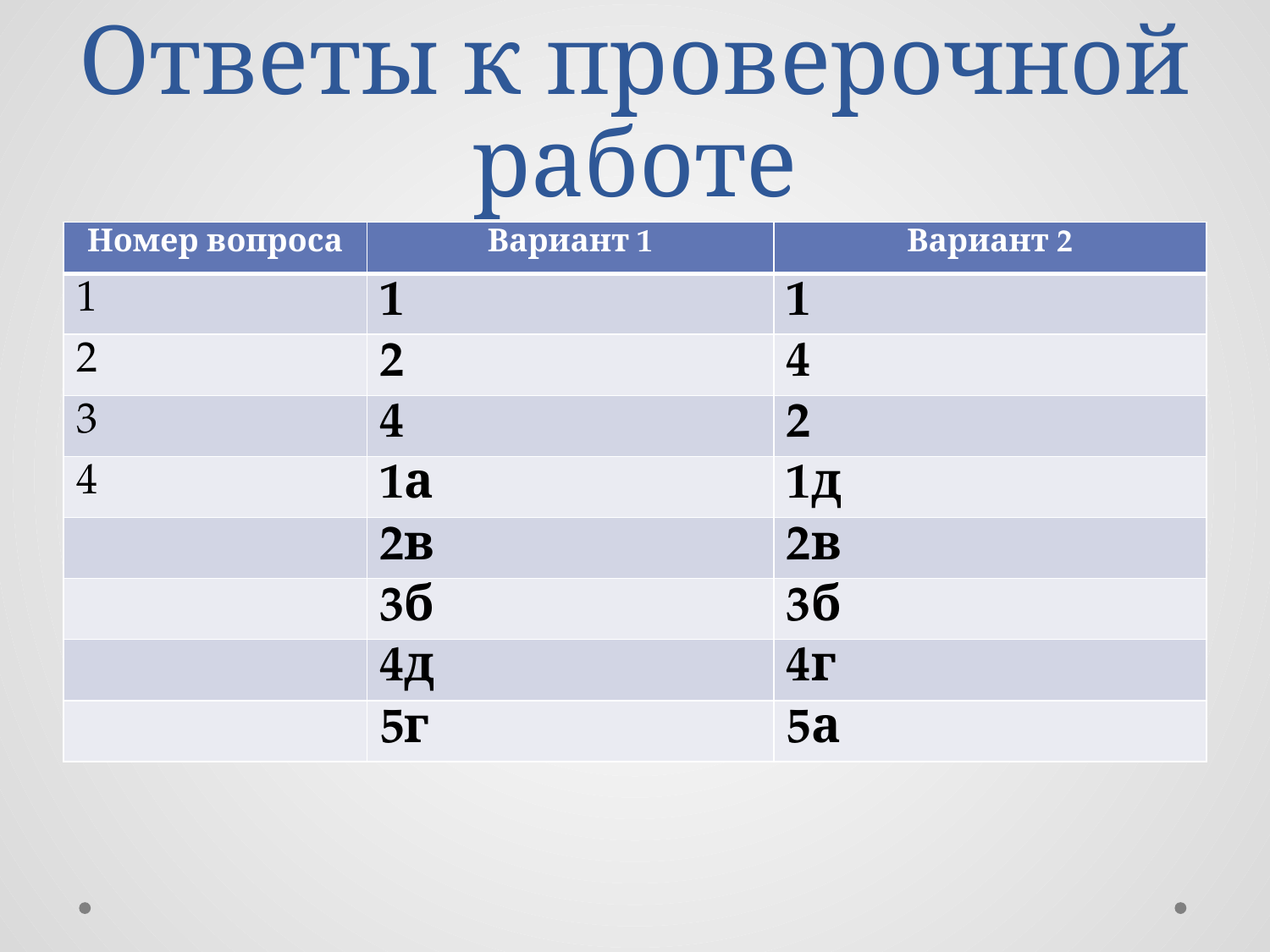

# Ответы к проверочной работе
| Номер вопроса | Вариант 1 | Вариант 2 |
| --- | --- | --- |
| 1 | 1 | 1 |
| 2 | 2 | 4 |
| 3 | 4 | 2 |
| 4 | 1а | 1д |
|  | 2в | 2в |
|  | 3б | 3б |
|  | 4д | 4г |
|  | 5г | 5а |